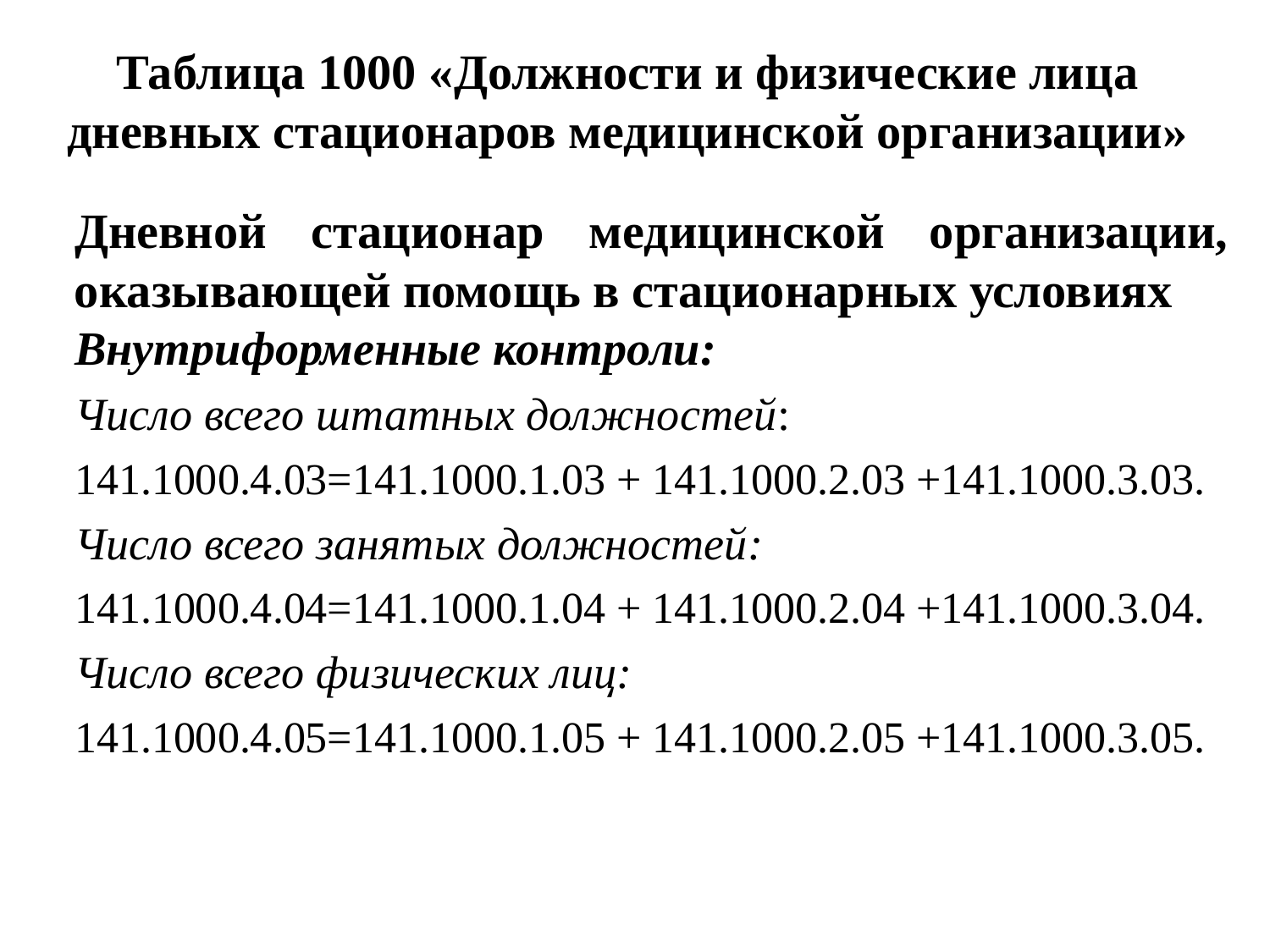

# Таблица 1000 «Должности и физические лица дневных стационаров медицинской организации»
Дневной стационар медицинской организации, оказывающей помощь в стационарных условиях
Внутриформенные контроли:
Число всего штатных должностей:
141.1000.4.03=141.1000.1.03 + 141.1000.2.03 +141.1000.3.03.
Число всего занятых должностей:
141.1000.4.04=141.1000.1.04 + 141.1000.2.04 +141.1000.3.04.
Число всего физических лиц:
141.1000.4.05=141.1000.1.05 + 141.1000.2.05 +141.1000.3.05.